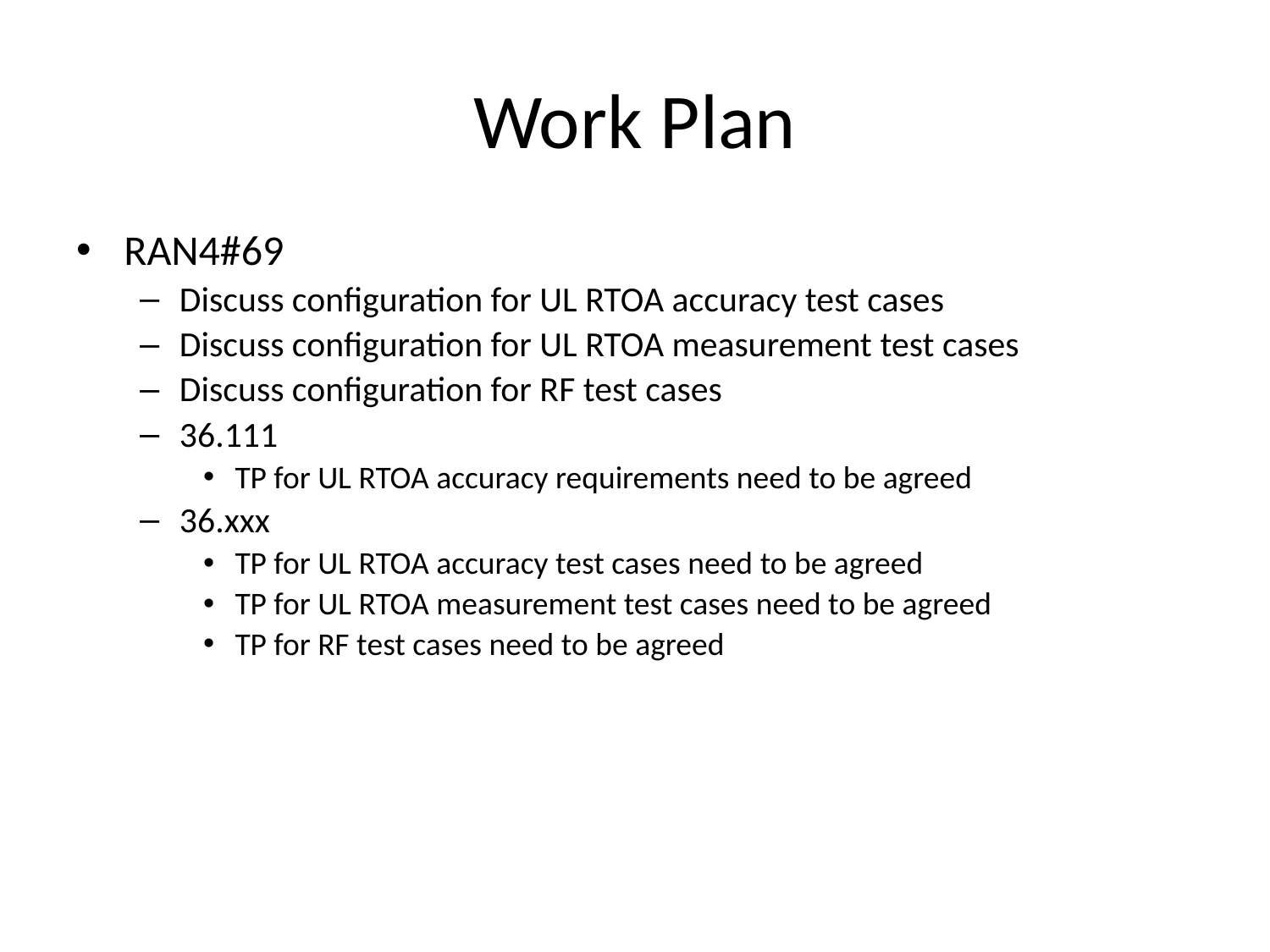

Work Plan
RAN4#69
Discuss configuration for UL RTOA accuracy test cases
Discuss configuration for UL RTOA measurement test cases
Discuss configuration for RF test cases
36.111
TP for UL RTOA accuracy requirements need to be agreed
36.xxx
TP for UL RTOA accuracy test cases need to be agreed
TP for UL RTOA measurement test cases need to be agreed
TP for RF test cases need to be agreed